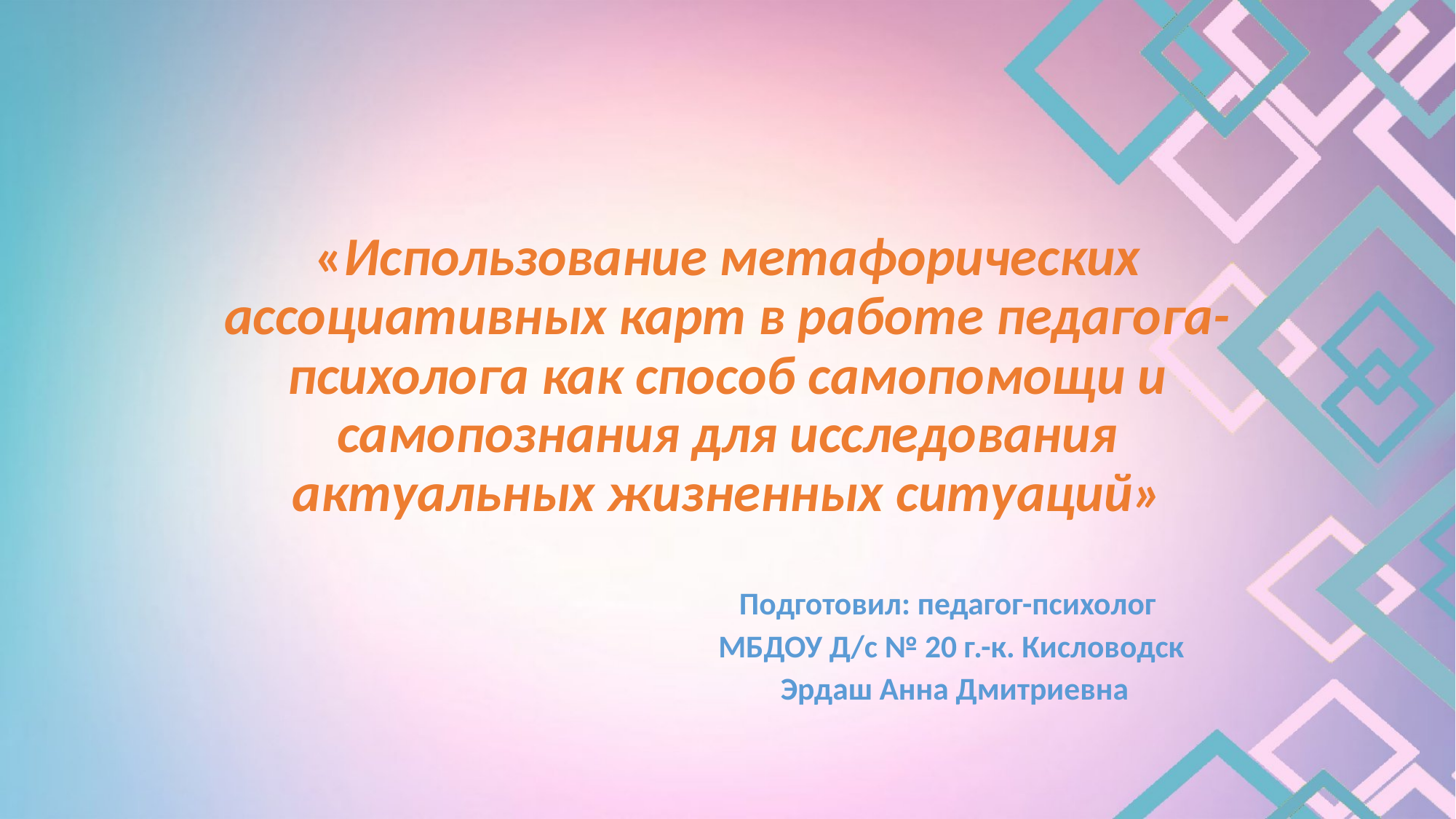

# «Использование метафорических ассоциативных карт в работе педагога-психолога как способ самопомощи и самопознания для исследования актуальных жизненных ситуаций»

Подготовил: педагог-психолог
МБДОУ Д/с № 20 г.-к. Кисловодск
 Эрдаш Анна Дмитриевна